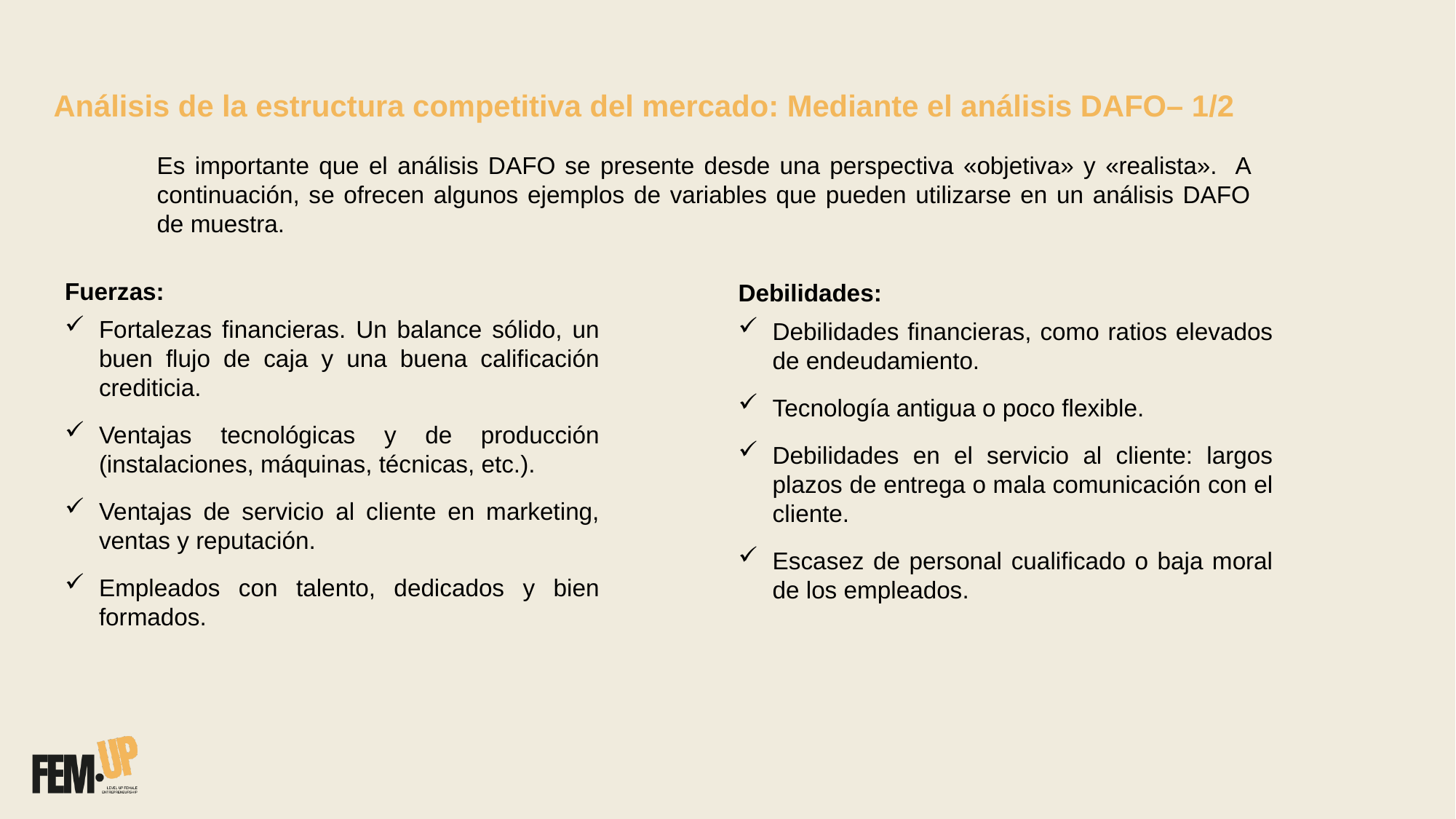

Análisis de la estructura competitiva del mercado: Mediante el análisis DAFO– 1/2
Es importante que el análisis DAFO se presente desde una perspectiva «objetiva» y «realista».  A continuación, se ofrecen algunos ejemplos de variables que pueden utilizarse en un análisis DAFO de muestra.
Fuerzas: ​
Fortalezas financieras. Un balance sólido, un buen flujo de caja y una buena calificación crediticia.
Ventajas tecnológicas y de producción (instalaciones, máquinas, técnicas, etc.).
Ventajas de servicio al cliente en marketing, ventas y reputación.
Empleados con talento, dedicados y bien formados.
Debilidades:​
Debilidades financieras, como ratios elevados de endeudamiento.
Tecnología antigua o poco flexible.
Debilidades en el servicio al cliente: largos plazos de entrega o mala comunicación con el cliente.
Escasez de personal cualificado o baja moral de los empleados.